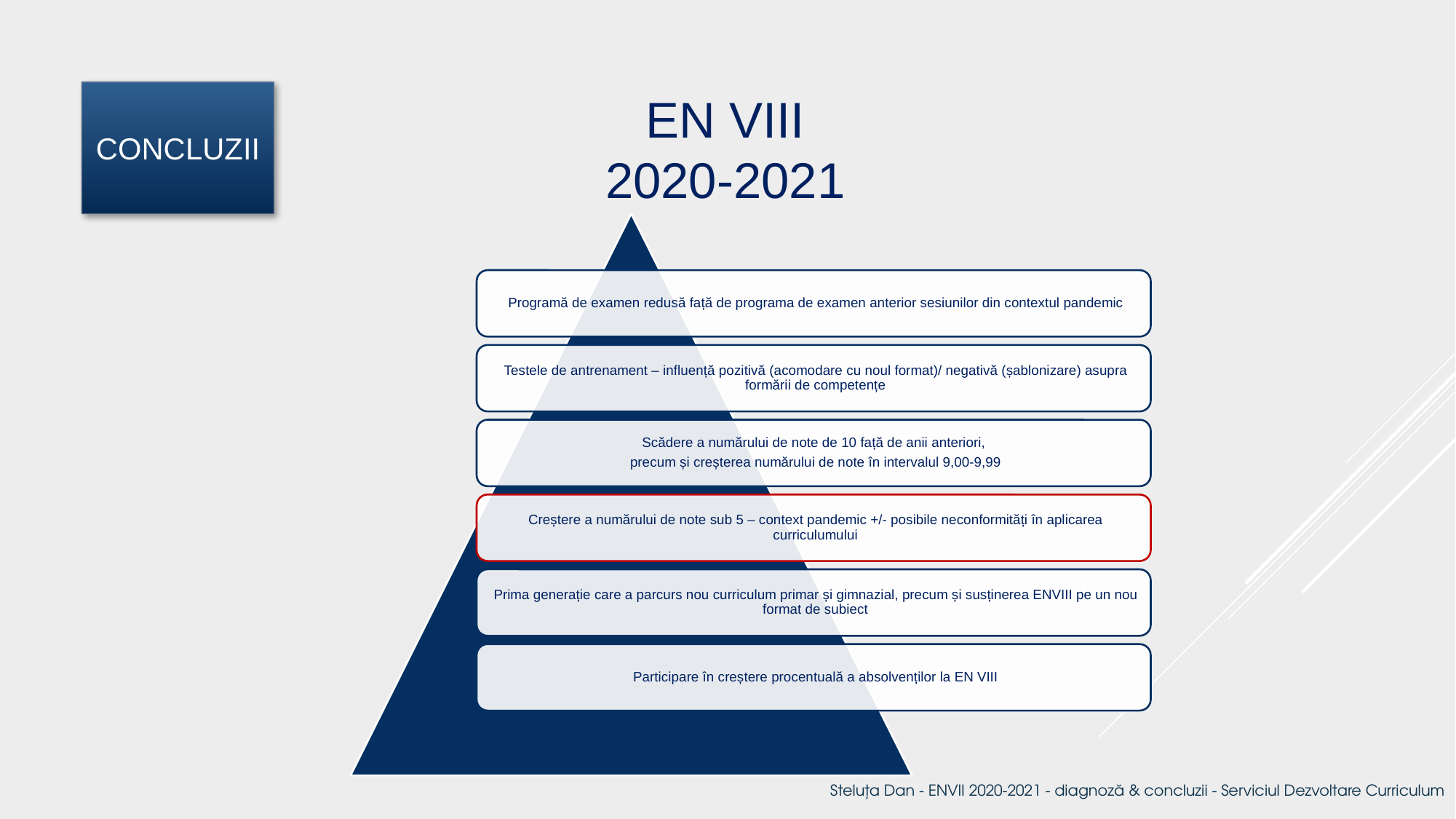

CONCLUZII
# En viii 2020-2021
Programă de examen redusă față de programa de examen anterior sesiunilor din contextul pandemic
Testele de antrenament – influență pozitivă (acomodare cu noul format)/ negativă (șablonizare) asupra formării de competențe
Scădere a numărului de note de 10 față de anii anteriori,
precum și creșterea numărului de note în intervalul 9,00-9,99
Creștere a numărului de note sub 5 – context pandemic +/- posibile neconformități în aplicarea curriculumului
Prima generație care a parcurs nou curriculum primar și gimnazial, precum și susținerea ENVIII pe un nou format de subiect
Participare în creștere procentuală a absolvenților la EN VIII
Steluța Dan - ENVII 2020-2021 - diagnoză & concluzii - Serviciul Dezvoltare Curriculum